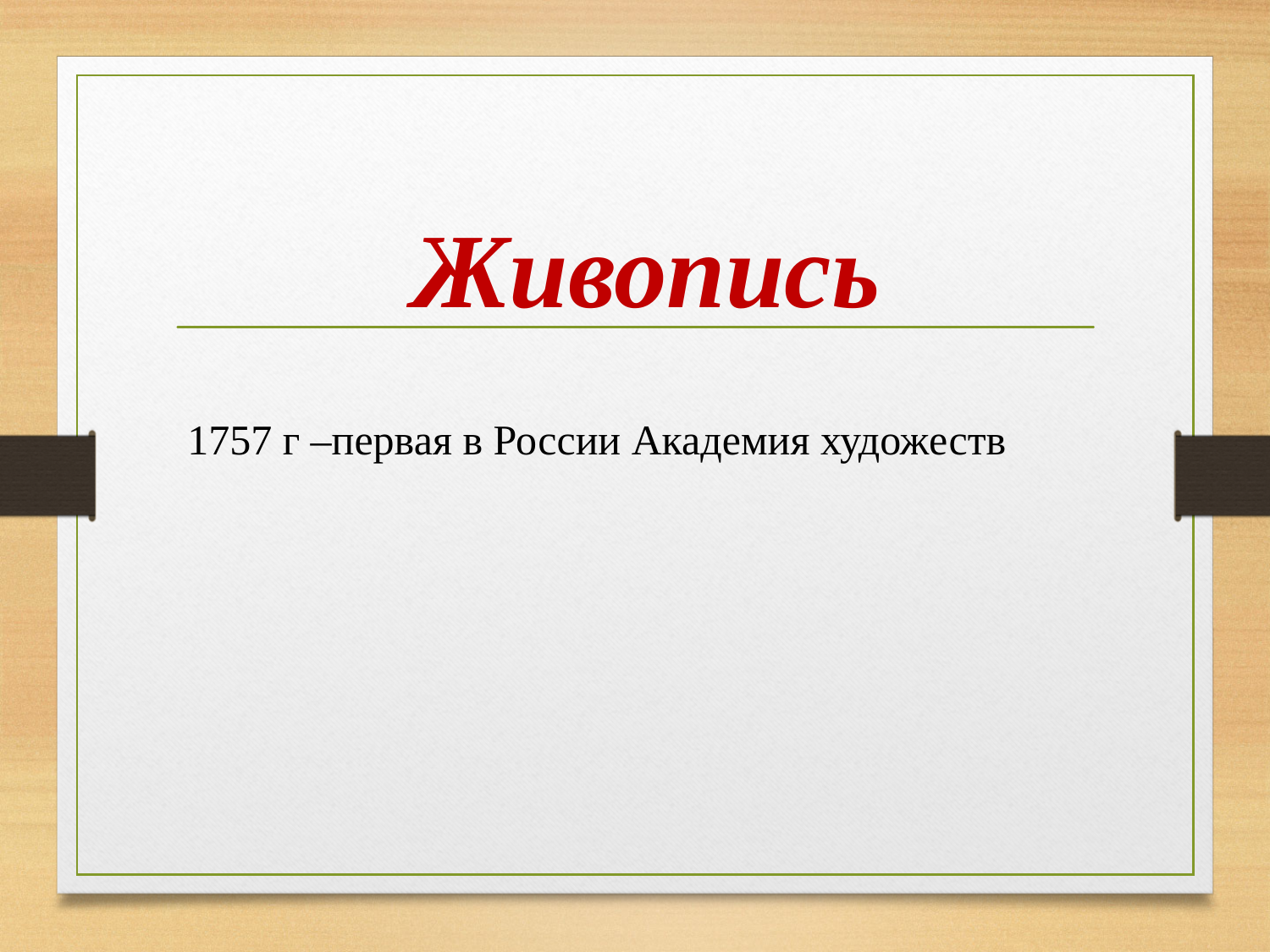

# Живопись
1757 г –первая в России Академия художеств